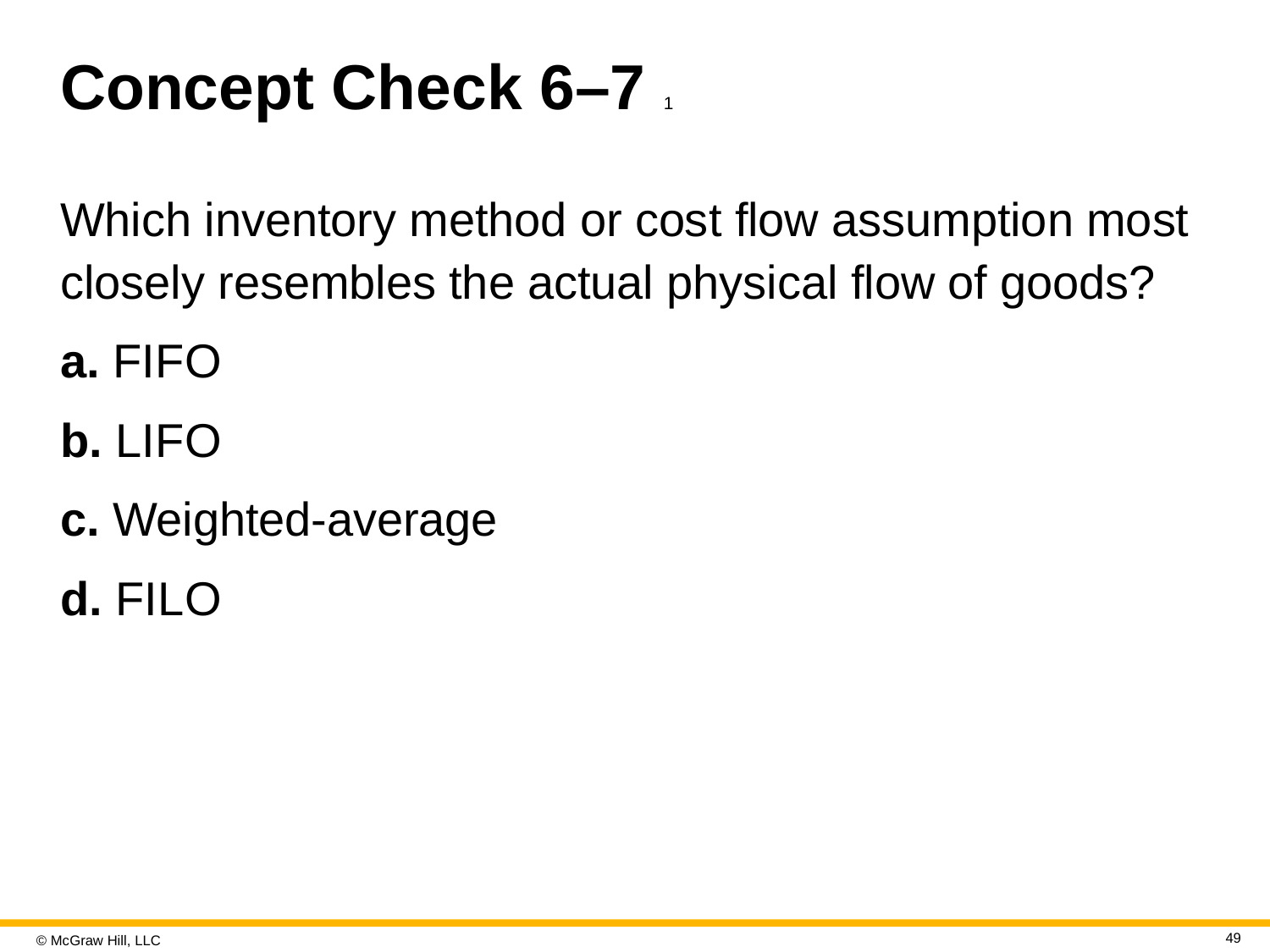

# Concept Check 6–7 1
Which inventory method or cost flow assumption most closely resembles the actual physical flow of goods?
a. F I F O
b. L I F O
c. Weighted-average
d. F I L O
49